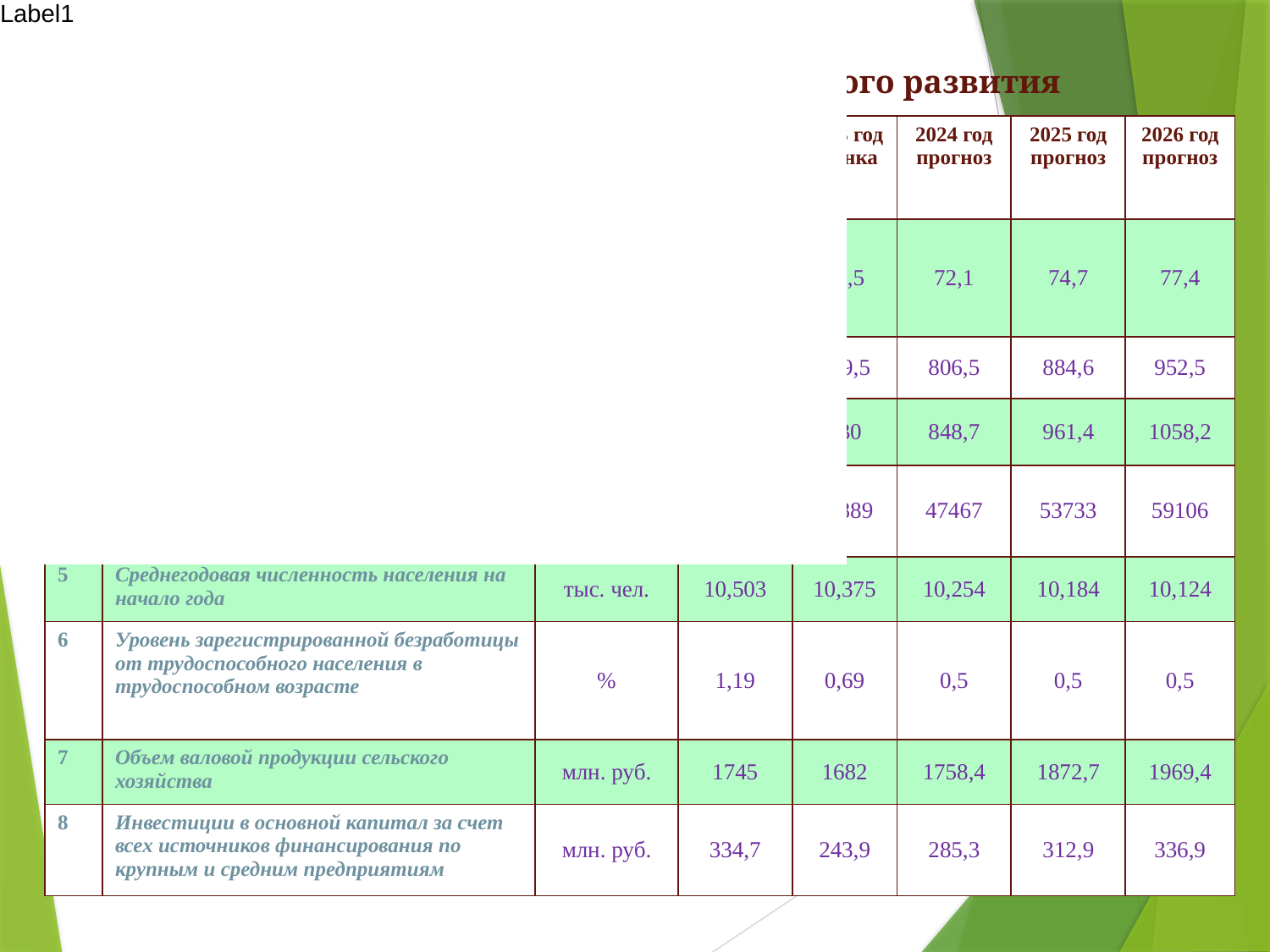

Показатели социально-экономического развития

| № п/п | Показатели | Единица измерения | 2022 год факт | 2023 год оценка | 2024 год прогноз | 2025 год прогноз | 2026 год прогноз |
| --- | --- | --- | --- | --- | --- | --- | --- |
| 1 | Отгружено товаров собственного производства, выполнено работ, услуг собственными силами (промышленность) (по крупным и средним предприятиям) | млн. руб. | 55,2 | 61,5 | 72,1 | 74,7 | 77,4 |
| 2 | Розничный товарооборот (по крупным и средним предприятиям) | млн. руб. | 604,6 | 689,5 | 806,5 | 884,6 | 952,5 |
| 3 | Фонд оплаты труда (по крупным и средним организациям) | млн. руб. | 710,0 | 730 | 848,7 | 961,4 | 1058,2 |
| 4 | Номинальная начисленная средняя заработная плата одного работника | руб. | 34703,9 | 39889 | 47467 | 53733 | 59106 |
| 5 | Среднегодовая численность населения на начало года | тыс. чел. | 10,503 | 10,375 | 10,254 | 10,184 | 10,124 |
| 6 | Уровень зарегистрированной безработицы от трудоспособного населения в трудоспособном возрасте | % | 1,19 | 0,69 | 0,5 | 0,5 | 0,5 |
| 7 | Объем валовой продукции сельского хозяйства | млн. руб. | 1745 | 1682 | 1758,4 | 1872,7 | 1969,4 |
| 8 | Инвестиции в основной капитал за счет всех источников финансирования по крупным и средним предприятиям | млн. руб. | 334,7 | 243,9 | 285,3 | 312,9 | 336,9 |